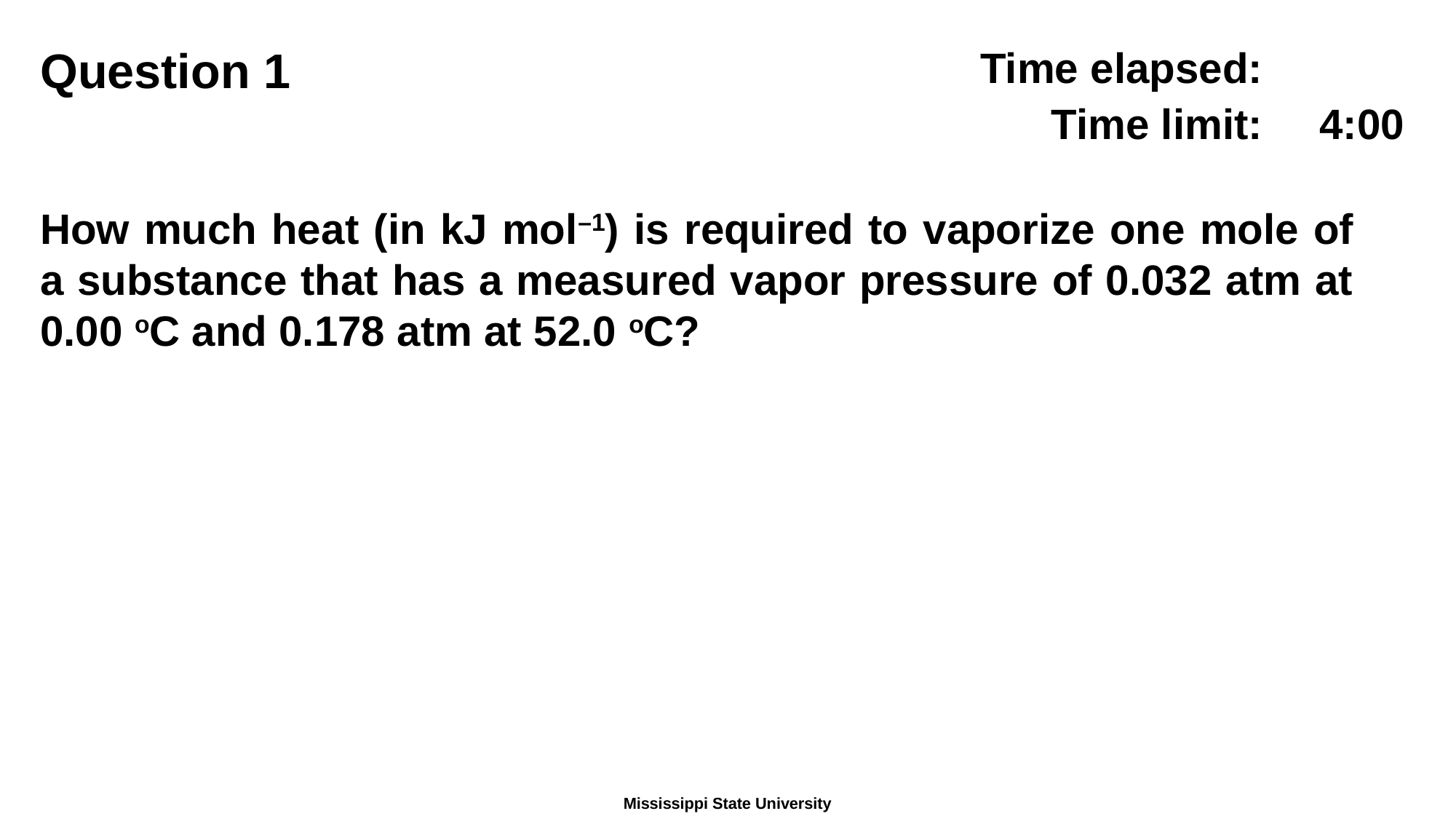

Question 1
Time elapsed:
Time limit:
4:00
How much heat (in kJ mol–1) is required to vaporize one mole of a substance that has a measured vapor pressure of 0.032 atm at 0.00 oC and 0.178 atm at 52.0 oC?
Mississippi State University